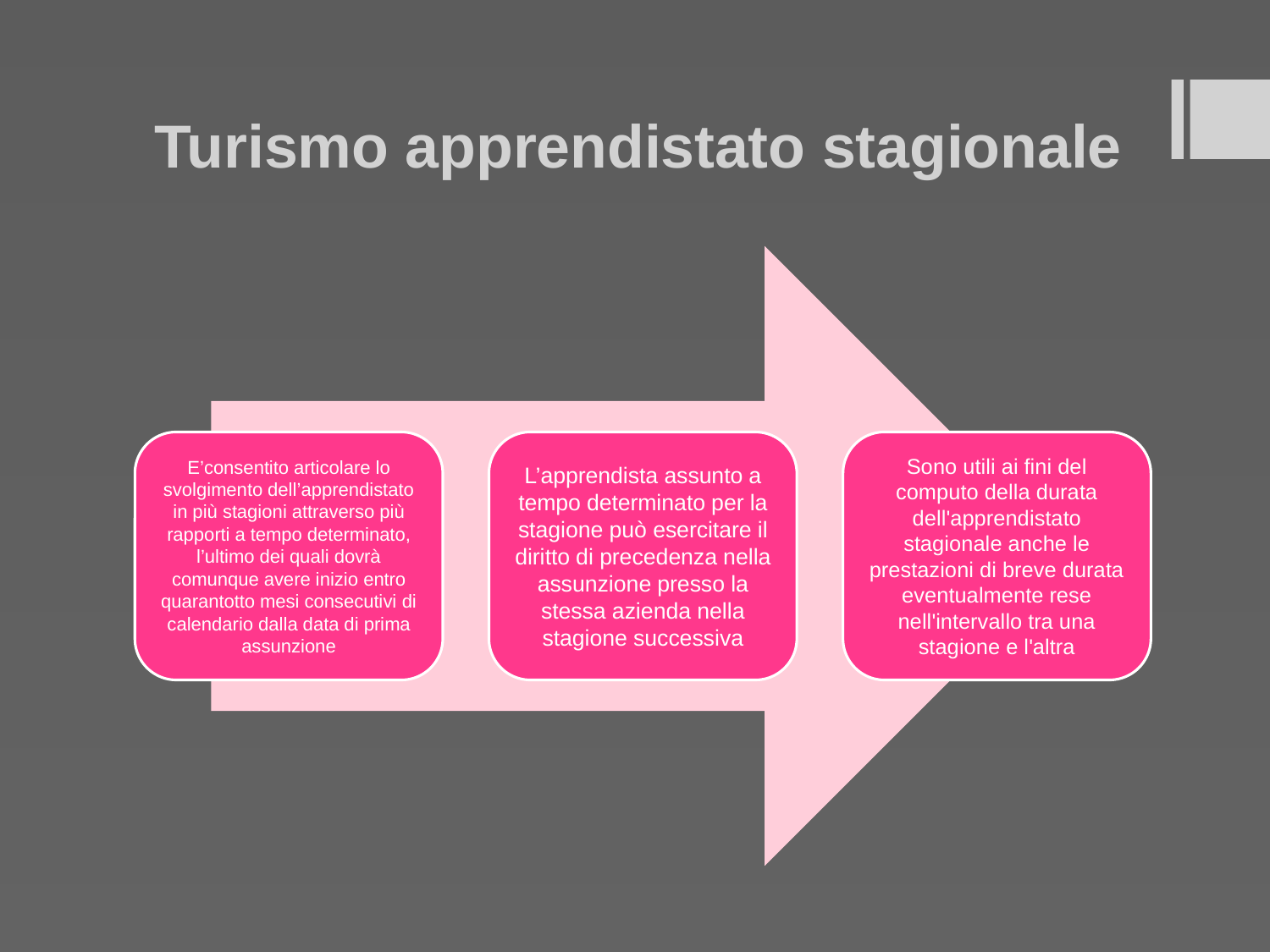

# Turismo apprendistato stagionale
E’consentito articolare lo svolgimento dell’apprendistato in più stagioni attraverso più rapporti a tempo determinato, l’ultimo dei quali dovrà comunque avere inizio entro quarantotto mesi consecutivi di calendario dalla data di prima assunzione
L’apprendista assunto a tempo determinato per la stagione può esercitare il diritto di precedenza nella assunzione presso la stessa azienda nella stagione successiva
Sono utili ai fini del computo della durata dell'apprendistato stagionale anche le prestazioni di breve durata eventualmente rese nell'intervallo tra una stagione e l'altra